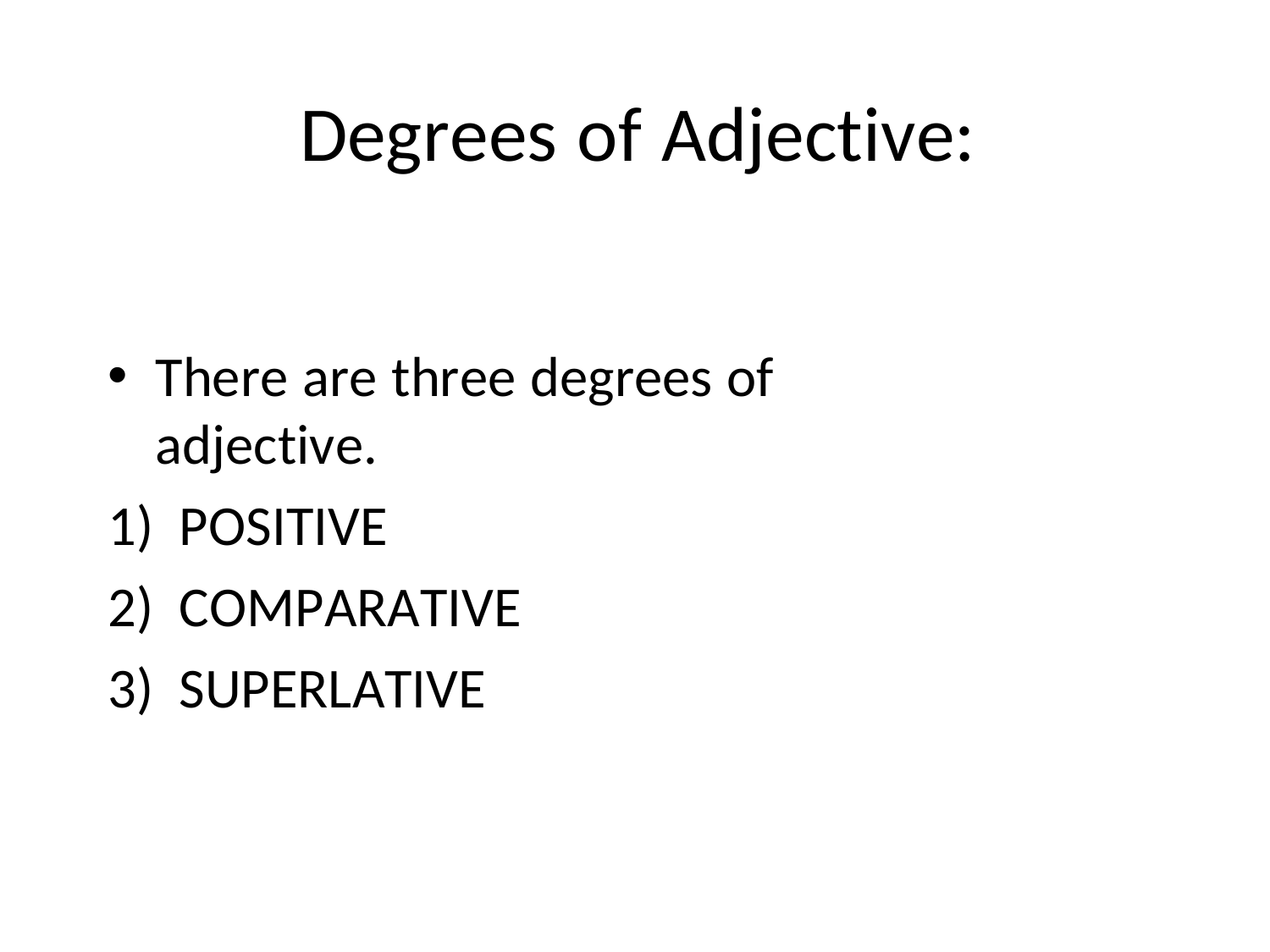

# Degrees of Adjective:
There are three degrees of adjective.
POSITIVE
COMPARATIVE
SUPERLATIVE